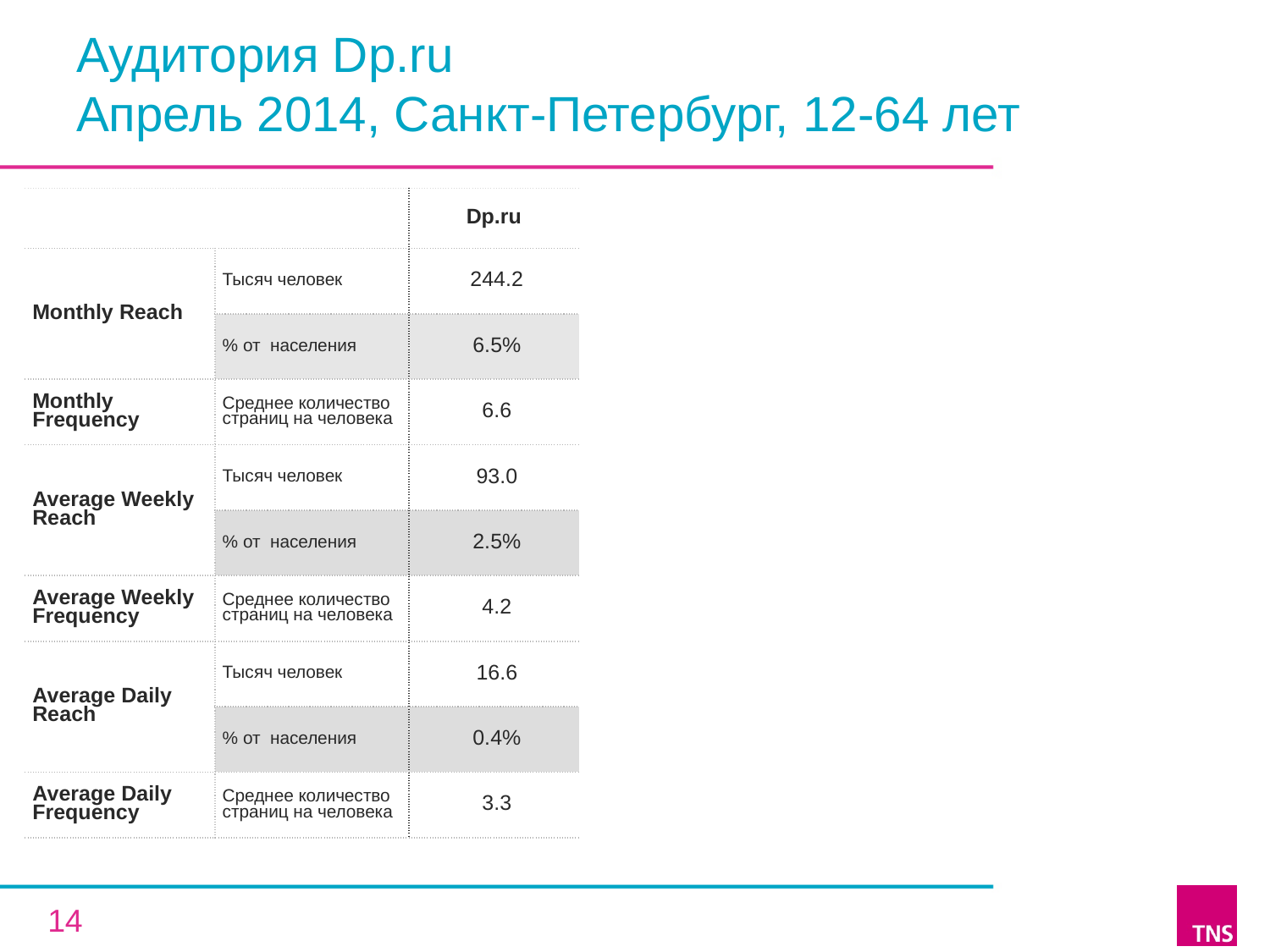

# Аудитория Dp.ru Апрель 2014, Санкт-Петербург, 12-64 лет
|  |  | Dp.ru |
| --- | --- | --- |
| Monthly Reach | Тысяч человек | 244.2 |
|  | % от населения | 6.5% |
| Monthly Frequency | Среднее количество страниц на человека | 6.6 |
| Average Weekly Reach | Тысяч человек | 93.0 |
|  | % от населения | 2.5% |
| Average Weekly Frequency | Среднее количество страниц на человека | 4.2 |
| Average Daily Reach | Тысяч человек | 16.6 |
|  | % от населения | 0.4% |
| Average Daily Frequency | Среднее количество страниц на человека | 3.3 |

14